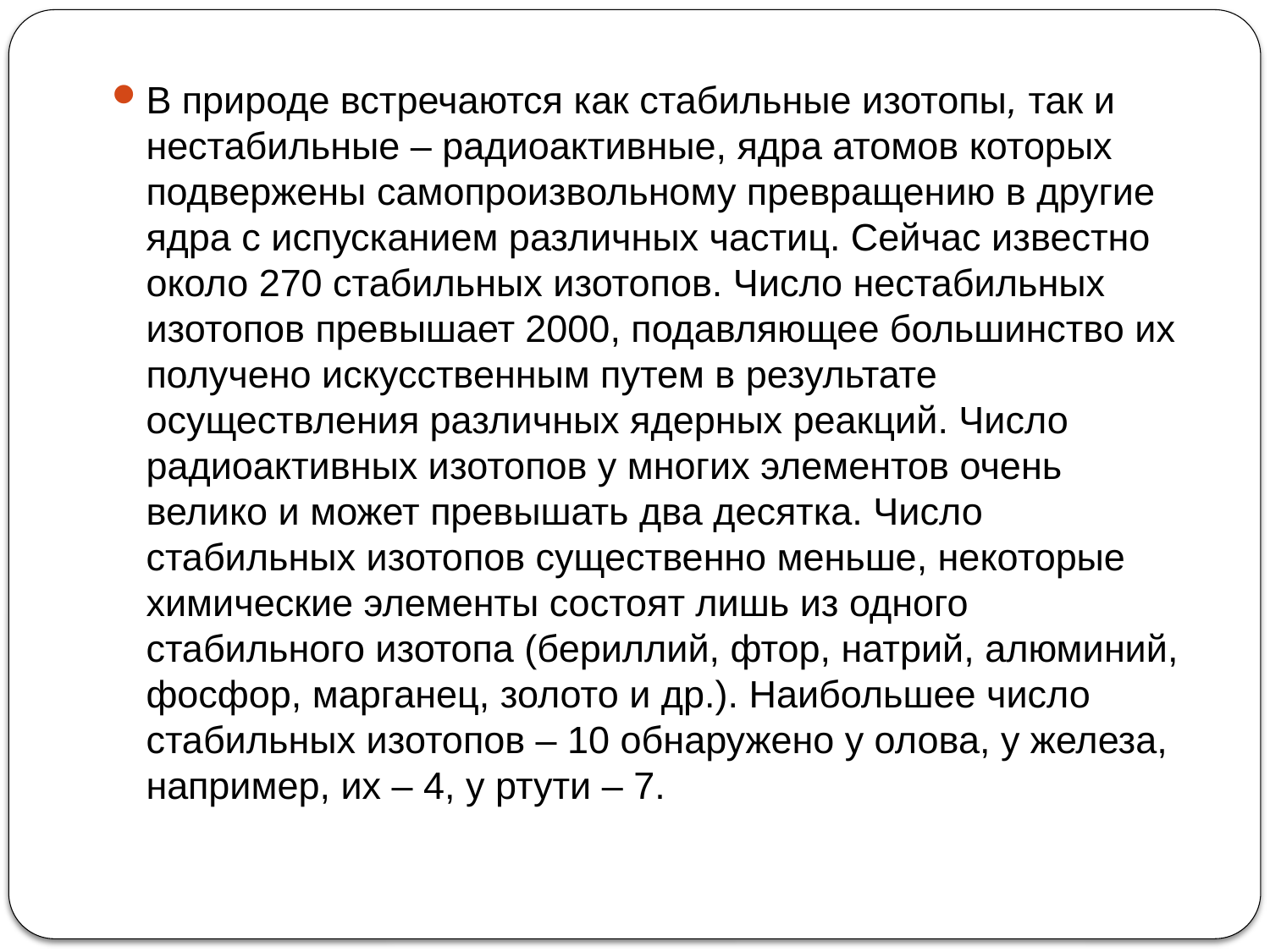

В природе встречаются как стабильные изотопы, так и нестабильные – радиоактивные, ядра атомов которых подвержены самопроизвольному превращению в другие ядра с испусканием различных частиц. Сейчас известно около 270 стабильных изотопов. Число нестабильных изотопов превышает 2000, подавляющее большинство их получено искусственным путем в результате осуществления различных ядерных реакций. Число радиоактивных изотопов у многих элементов очень велико и может превышать два десятка. Число стабильных изотопов существенно меньше, некоторые химические элементы состоят лишь из одного стабильного изотопа (бериллий, фтор, натрий, алюминий, фосфор, марганец, золото и др.). Наибольшее число стабильных изотопов – 10 обнаружено у олова, у железа, например, их – 4, у ртути – 7.